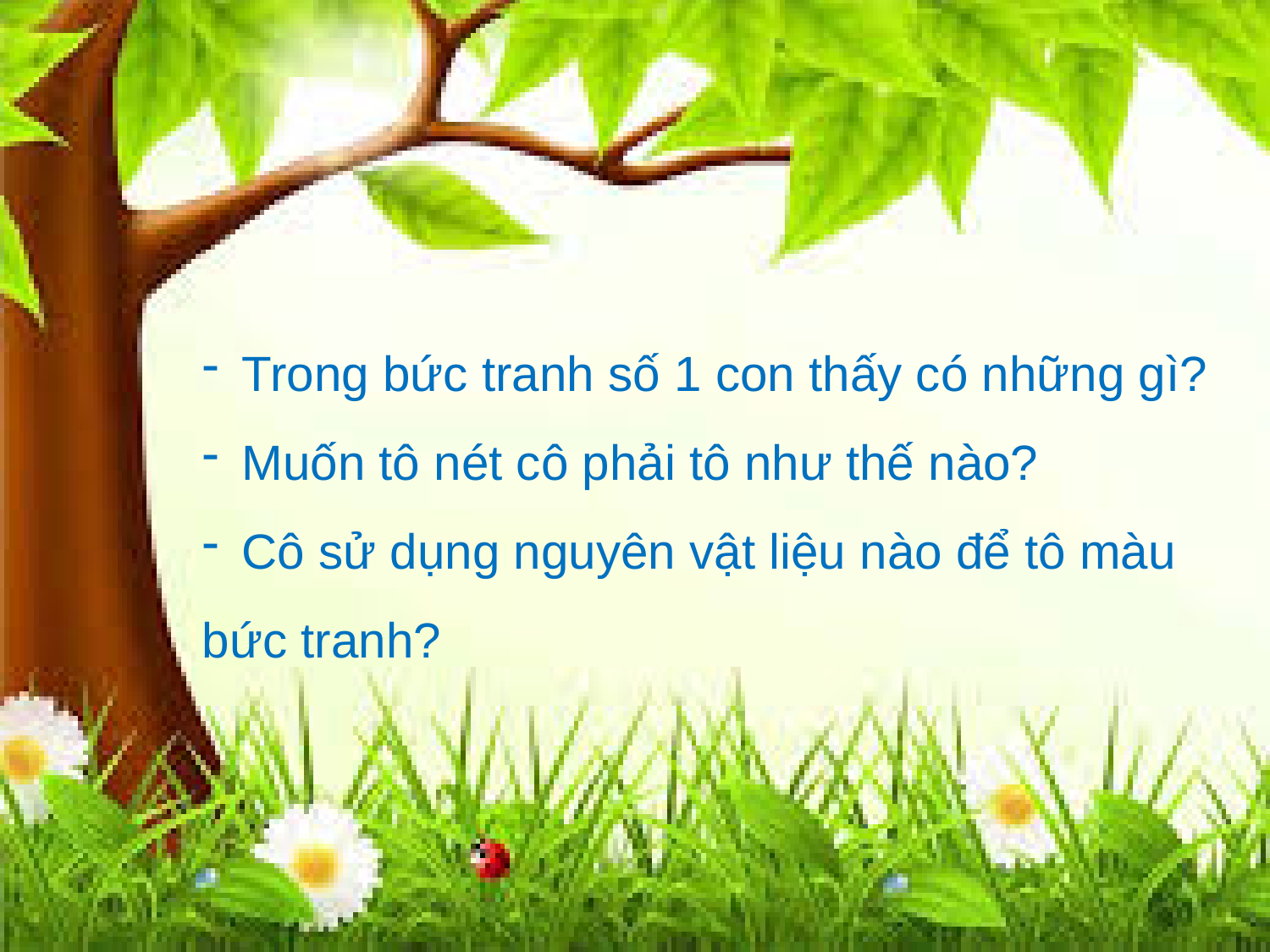

Trong bức tranh số 1 con thấy có những gì?
Muốn tô nét cô phải tô như thế nào?
Cô sử dụng nguyên vật liệu nào để tô màu
bức tranh?